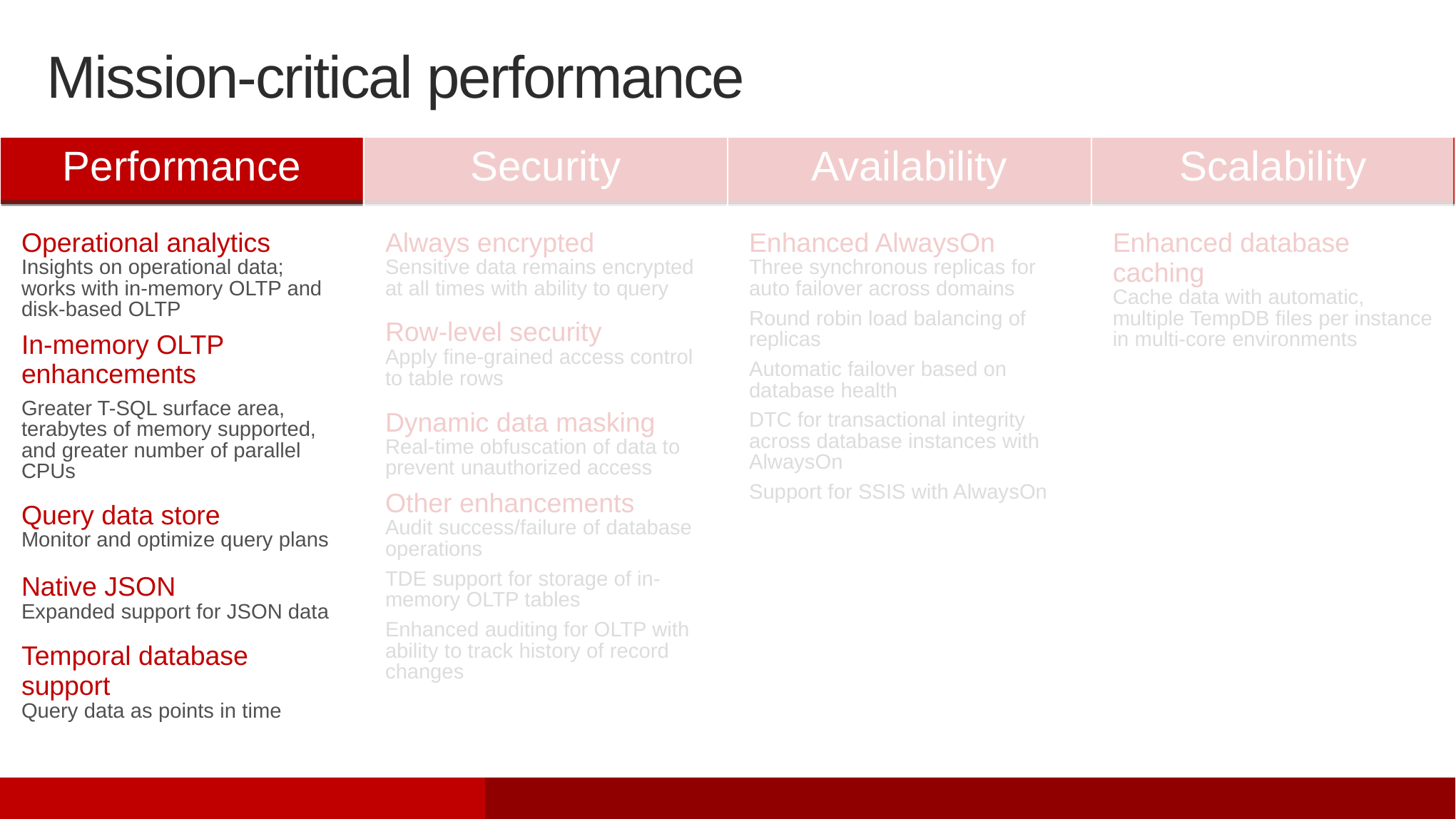

Mission-critical performance

| Performance | Security | Availability | Scalability |
| --- | --- | --- | --- |
| Operational analytics Insights on operational data; works with in-memory OLTP and disk-based OLTP In-memory OLTP enhancements Greater T-SQL surface area, terabytes of memory supported, and greater number of parallel CPUs Query data store Monitor and optimize query plans Native JSON Expanded support for JSON data Temporal database support Query data as points in time | Always encrypted Sensitive data remains encrypted at all times with ability to query Row-level security Apply fine-grained access control to table rows Dynamic data masking Real-time obfuscation of data to prevent unauthorized access Other enhancements Audit success/failure of database operations TDE support for storage of in-memory OLTP tables Enhanced auditing for OLTP with ability to track history of record changes | Enhanced AlwaysOn Three synchronous replicas for auto failover across domains Round robin load balancing of replicas Automatic failover based on database health DTC for transactional integrity across database instances with AlwaysOn Support for SSIS with AlwaysOn | Enhanced database caching Cache data with automatic, multiple TempDB files per instance in multi-core environments |